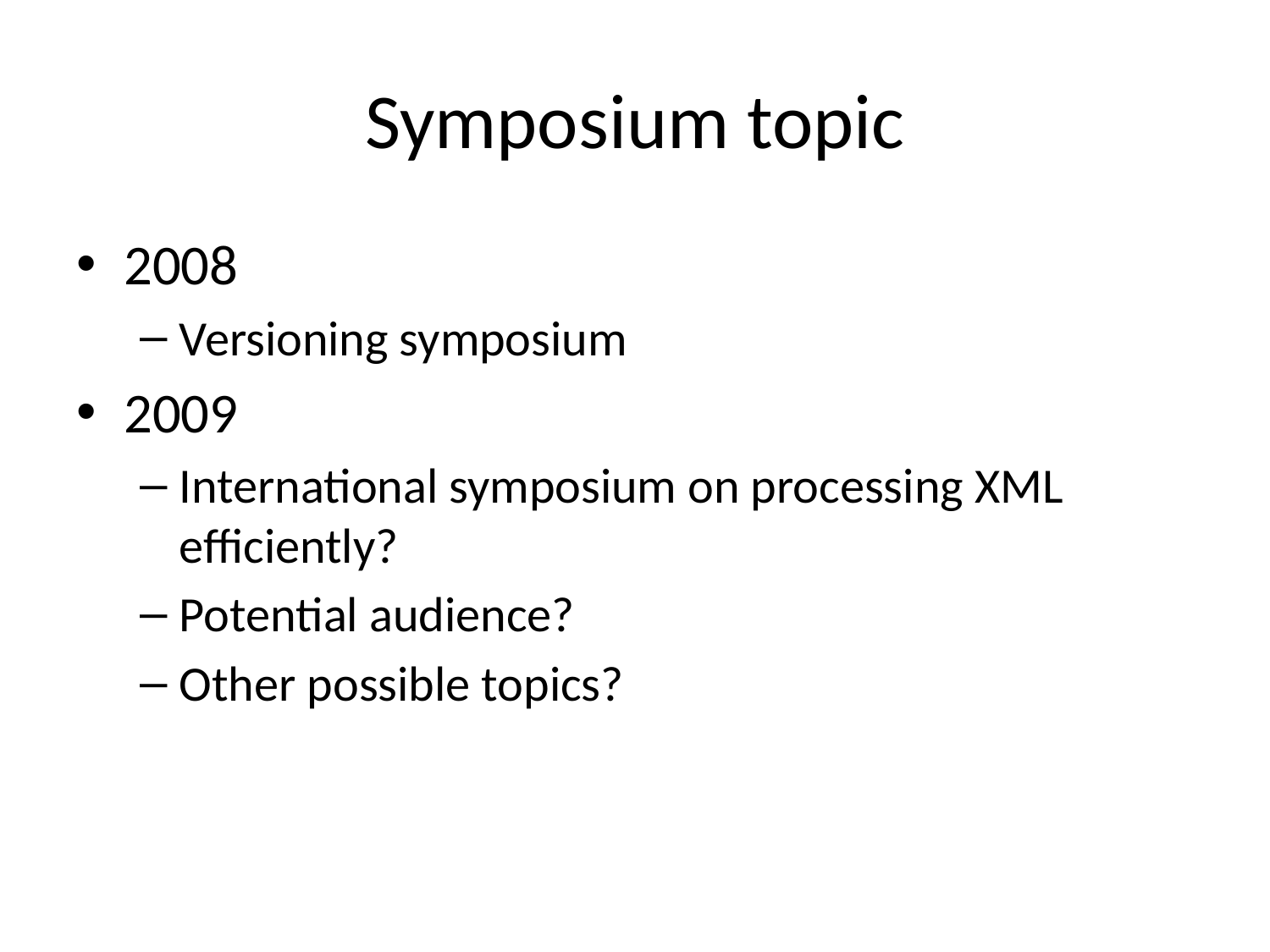

# Symposium topic
2008
Versioning symposium
2009
International symposium on processing XML efficiently?
Potential audience?
Other possible topics?